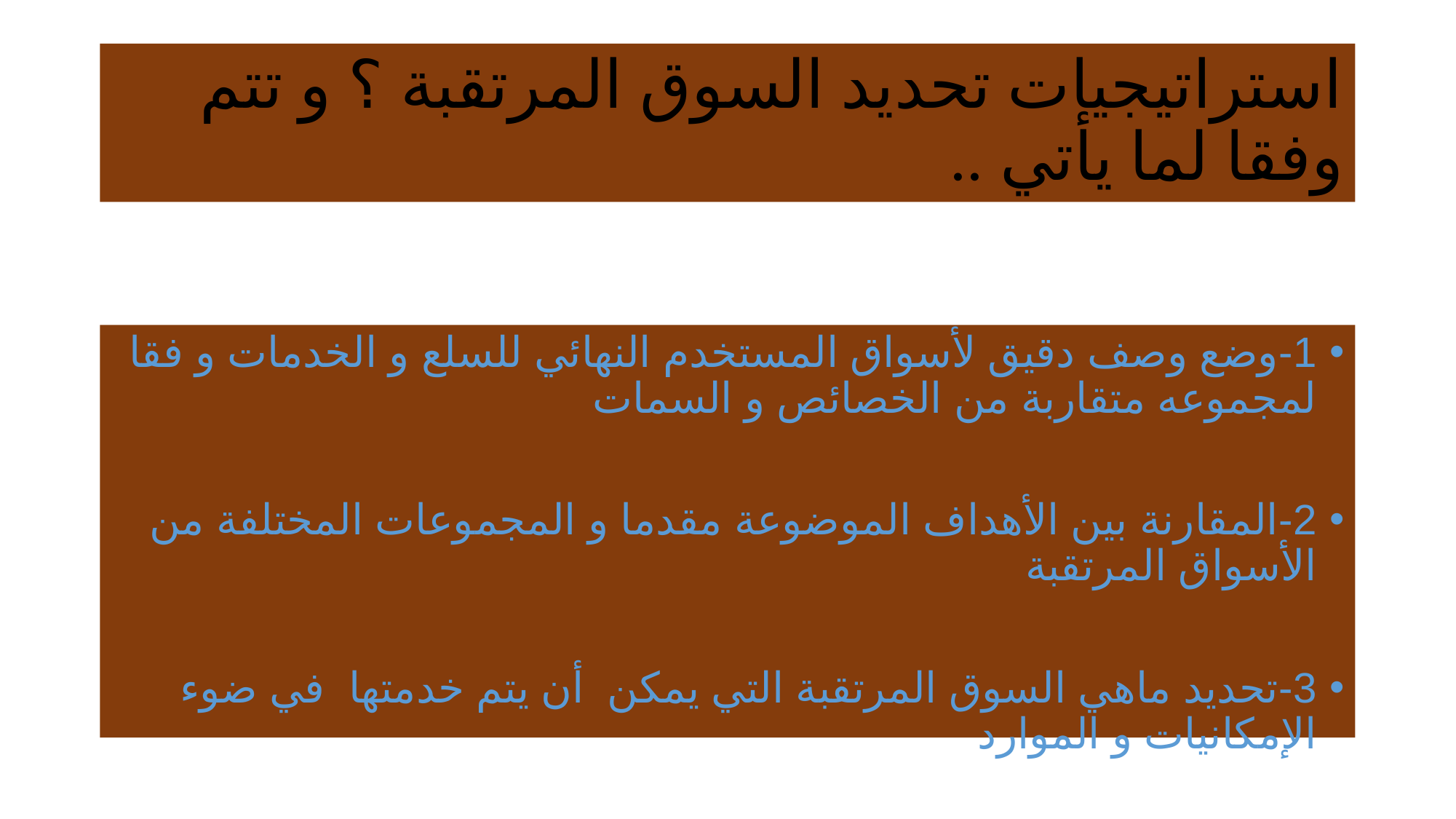

# استراتيجيات تحديد السوق المرتقبة ؟ و تتم وفقا لما يأتي ..
1-وضع وصف دقيق لأسواق المستخدم النهائي للسلع و الخدمات و فقا لمجموعه متقاربة من الخصائص و السمات

2-المقارنة بين الأهداف الموضوعة مقدما و المجموعات المختلفة من الأسواق المرتقبة

3-تحديد ماهي السوق المرتقبة التي يمكن  أن يتم خدمتها  في ضوء الإمكانيات و الموارد